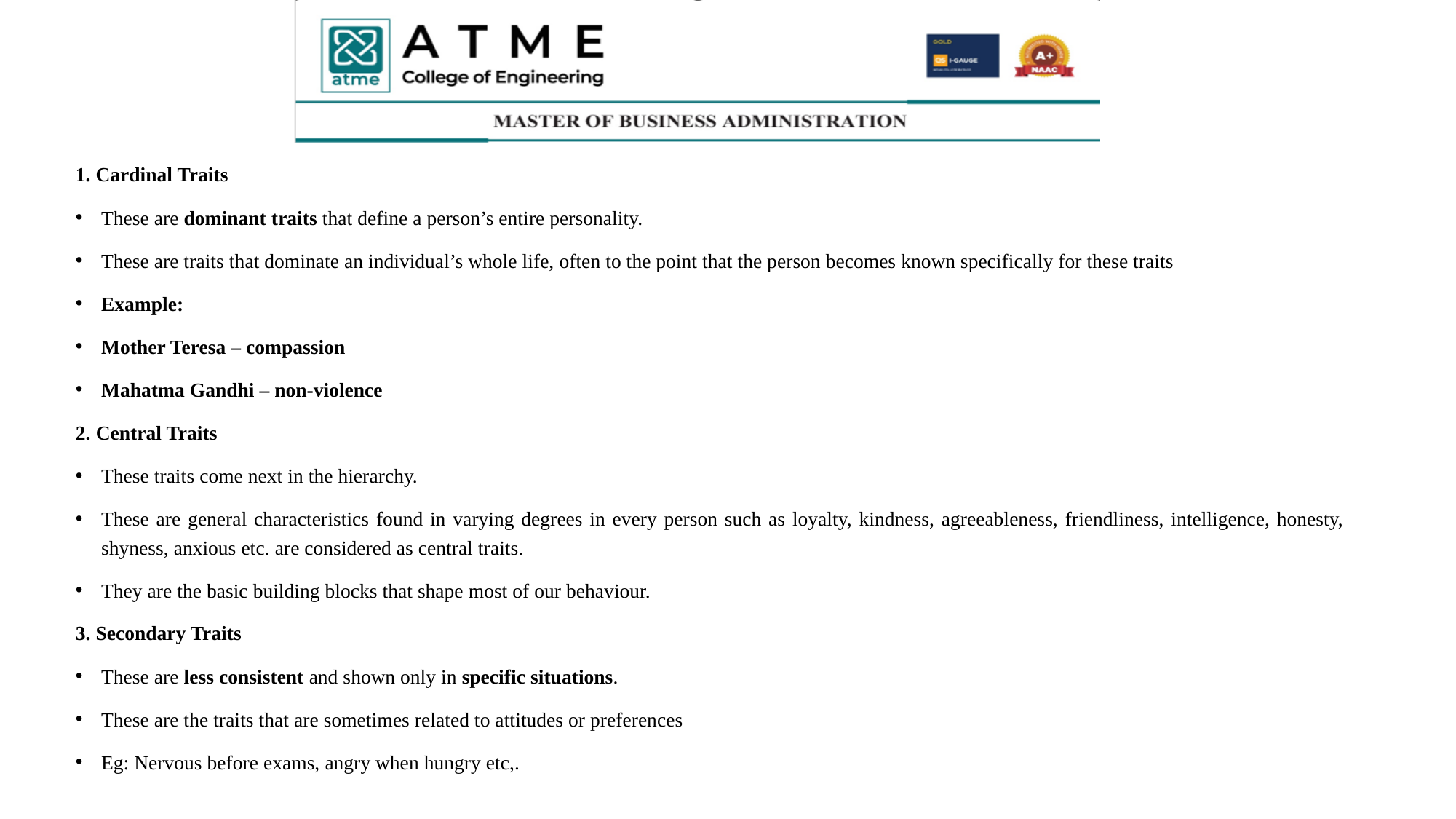

#
1. Cardinal Traits
These are dominant traits that define a person’s entire personality.
These are traits that dominate an individual’s whole life, often to the point that the person becomes known specifically for these traits
Example:
Mother Teresa – compassion
Mahatma Gandhi – non-violence
2. Central Traits
These traits come next in the hierarchy.
These are general characteristics found in varying degrees in every person such as loyalty, kindness, agreeableness, friendliness, intelligence, honesty, shyness, anxious etc. are considered as central traits.
They are the basic building blocks that shape most of our behaviour.
3. Secondary Traits
These are less consistent and shown only in specific situations.
These are the traits that are sometimes related to attitudes or preferences
Eg: Nervous before exams, angry when hungry etc,.